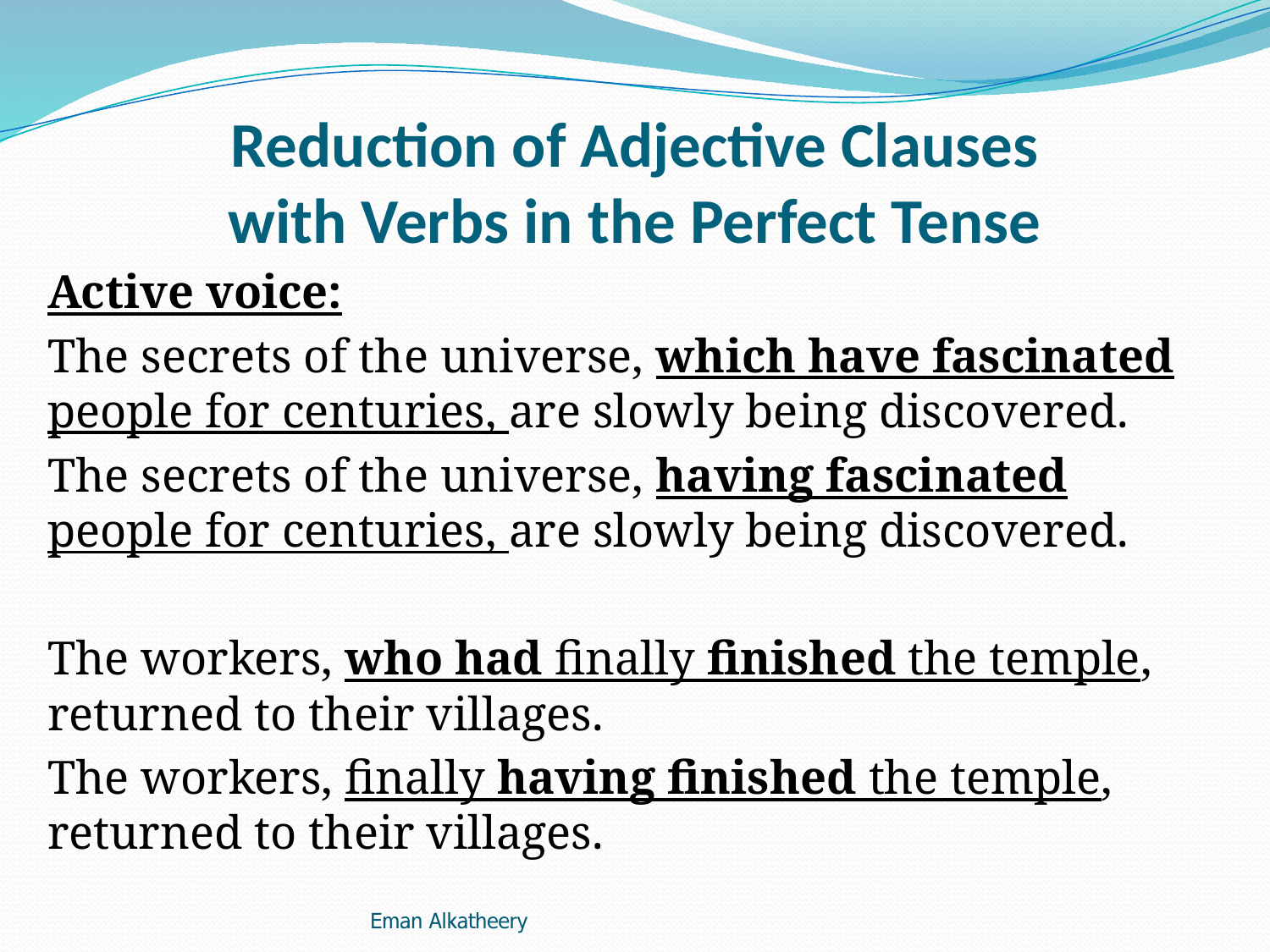

# Reduction of Adjective Clauses with Verbs in the Perfect Tense
Active voice:
The secrets of the universe, which have fascinated people for centuries, are slowly being discovered.
The secrets of the universe, having fascinated people for centuries, are slowly being discovered.

The workers, who had finally finished the temple, returned to their villages.
The workers, finally having finished the temple, returned to their villages.

Eman Alkatheery